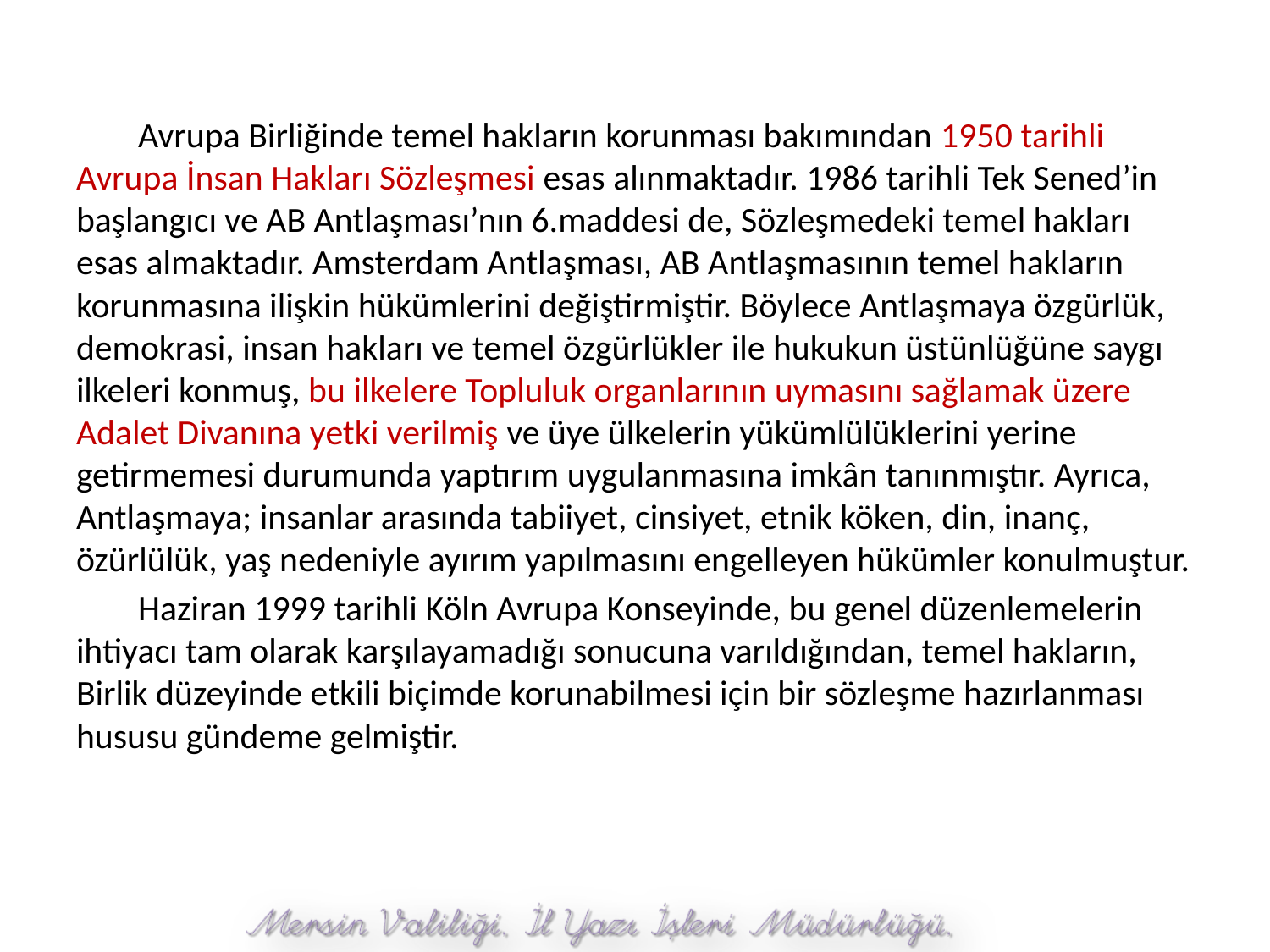

#
Avrupa Birliğinde temel hakların korunması bakımından 1950 tarihli Avrupa İnsan Hakları Sözleşmesi esas alınmaktadır. 1986 tarihli Tek Sened’in başlangıcı ve AB Antlaşması’nın 6.maddesi de, Sözleşmedeki temel hakları esas almaktadır. Amsterdam Antlaşması, AB Antlaşmasının temel hakların korunmasına ilişkin hükümlerini değiştirmiştir. Böylece Antlaşmaya özgürlük, demokrasi, insan hakları ve temel özgürlükler ile hukukun üstünlüğüne saygı ilkeleri konmuş, bu ilkelere Topluluk organlarının uymasını sağlamak üzere Adalet Divanına yetki verilmiş ve üye ülkelerin yükümlülüklerini yerine getirmemesi durumunda yaptırım uygulanmasına imkân tanınmıştır. Ayrıca, Antlaşmaya; insanlar arasında tabiiyet, cinsiyet, etnik köken, din, inanç, özürlülük, yaş nedeniyle ayırım yapılmasını engelleyen hükümler konulmuştur.
Haziran 1999 tarihli Köln Avrupa Konseyinde, bu genel düzenlemelerin ihtiyacı tam olarak karşılayamadığı sonucuna varıldığından, temel hakların, Birlik düzeyinde etkili biçimde korunabilmesi için bir sözleşme hazırlanması hususu gündeme gelmiştir.